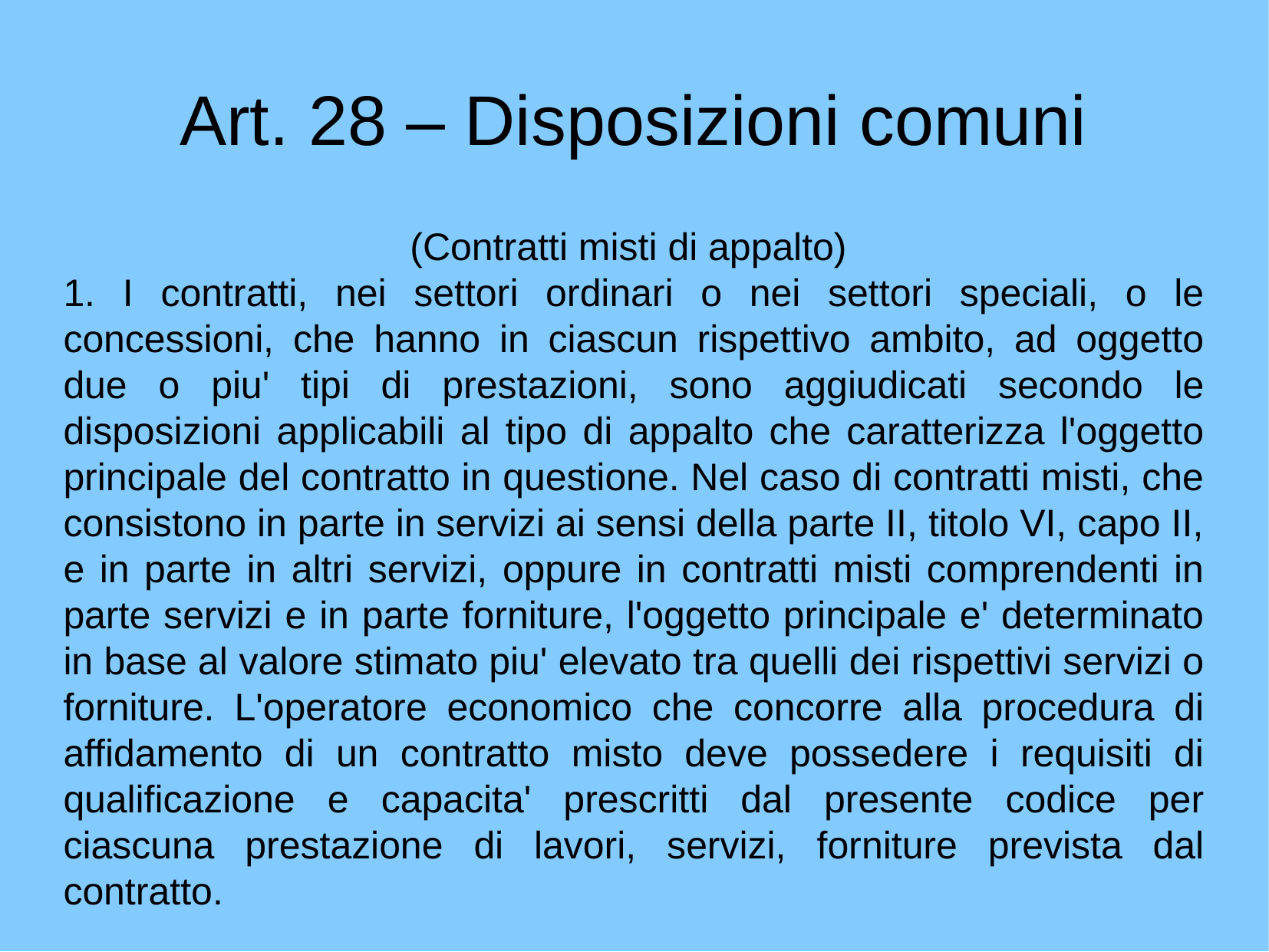

Art. 28 – Disposizioni comuni
(Contratti misti di appalto)
1. I contratti, nei settori ordinari o nei settori speciali, o le concessioni, che hanno in ciascun rispettivo ambito, ad oggetto due o piu' tipi di prestazioni, sono aggiudicati secondo le disposizioni applicabili al tipo di appalto che caratterizza l'oggetto principale del contratto in questione. Nel caso di contratti misti, che consistono in parte in servizi ai sensi della parte II, titolo VI, capo II, e in parte in altri servizi, oppure in contratti misti comprendenti in parte servizi e in parte forniture, l'oggetto principale e' determinato in base al valore stimato piu' elevato tra quelli dei rispettivi servizi o forniture. L'operatore economico che concorre alla procedura di affidamento di un contratto misto deve possedere i requisiti di qualificazione e capacita' prescritti dal presente codice per ciascuna prestazione di lavori, servizi, forniture prevista dal contratto.